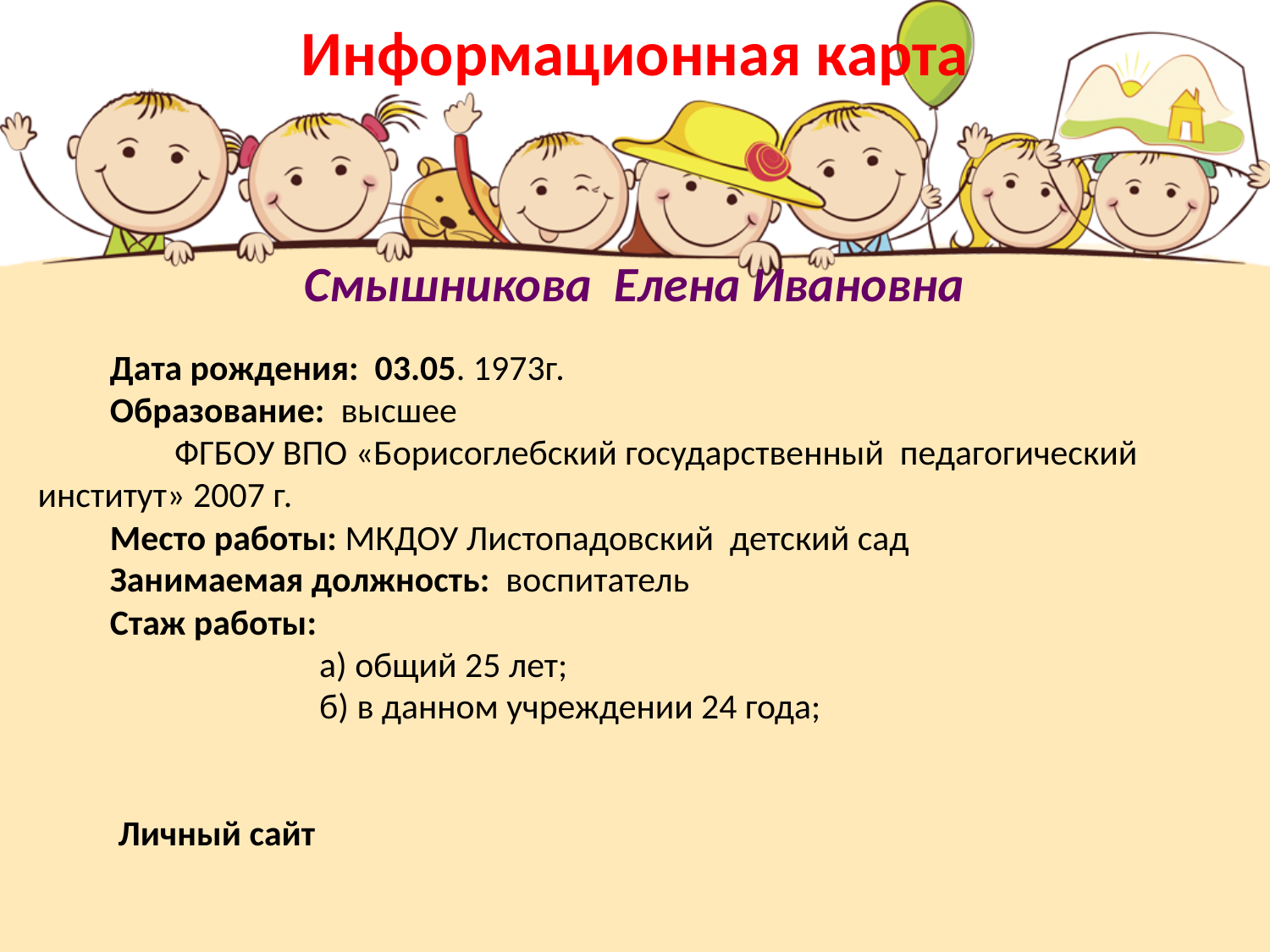

Информационная карта
Смышникова  Елена Ивановна

         Дата рождения:  03.05. 1973г.
         Образование:  высшее
                 ФГБОУ ВПО «Борисоглебский государственный  педагогический институт» 2007 г.
         Место работы: МКДОУ Листопадовский  детский сад
         Занимаемая должность:  воспитатель
         Стаж работы:
                                   а) общий 25 лет;
                                   б) в данном учреждении 24 года;

          Личный сайт